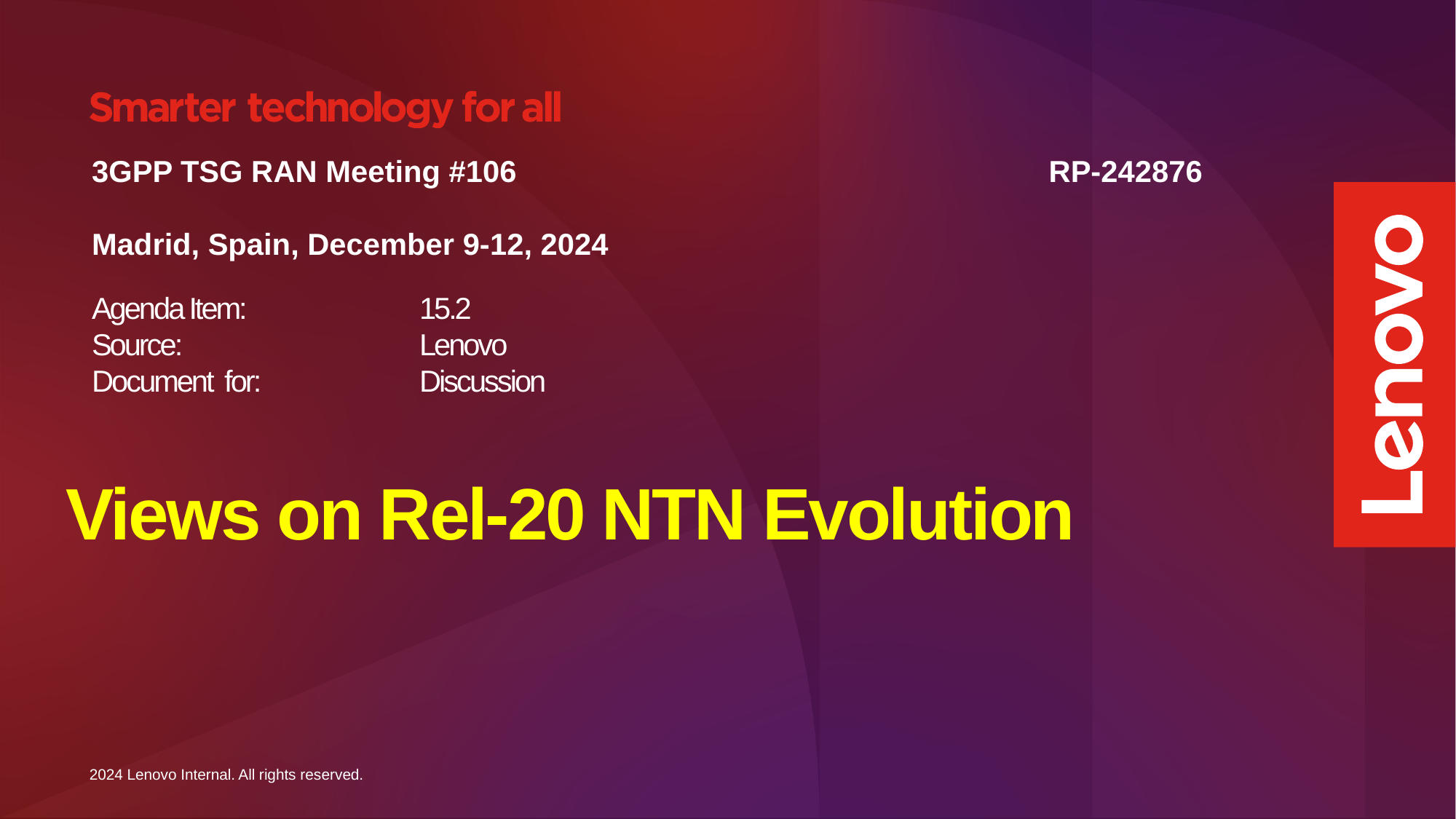

3GPP TSG RAN Meeting #106				                       RP-242876
Madrid, Spain, December 9-12, 2024
Agenda Item:		15.2
Source:			Lenovo
Document  for:		Discussion
# Views on Rel-20 NTN Evolution